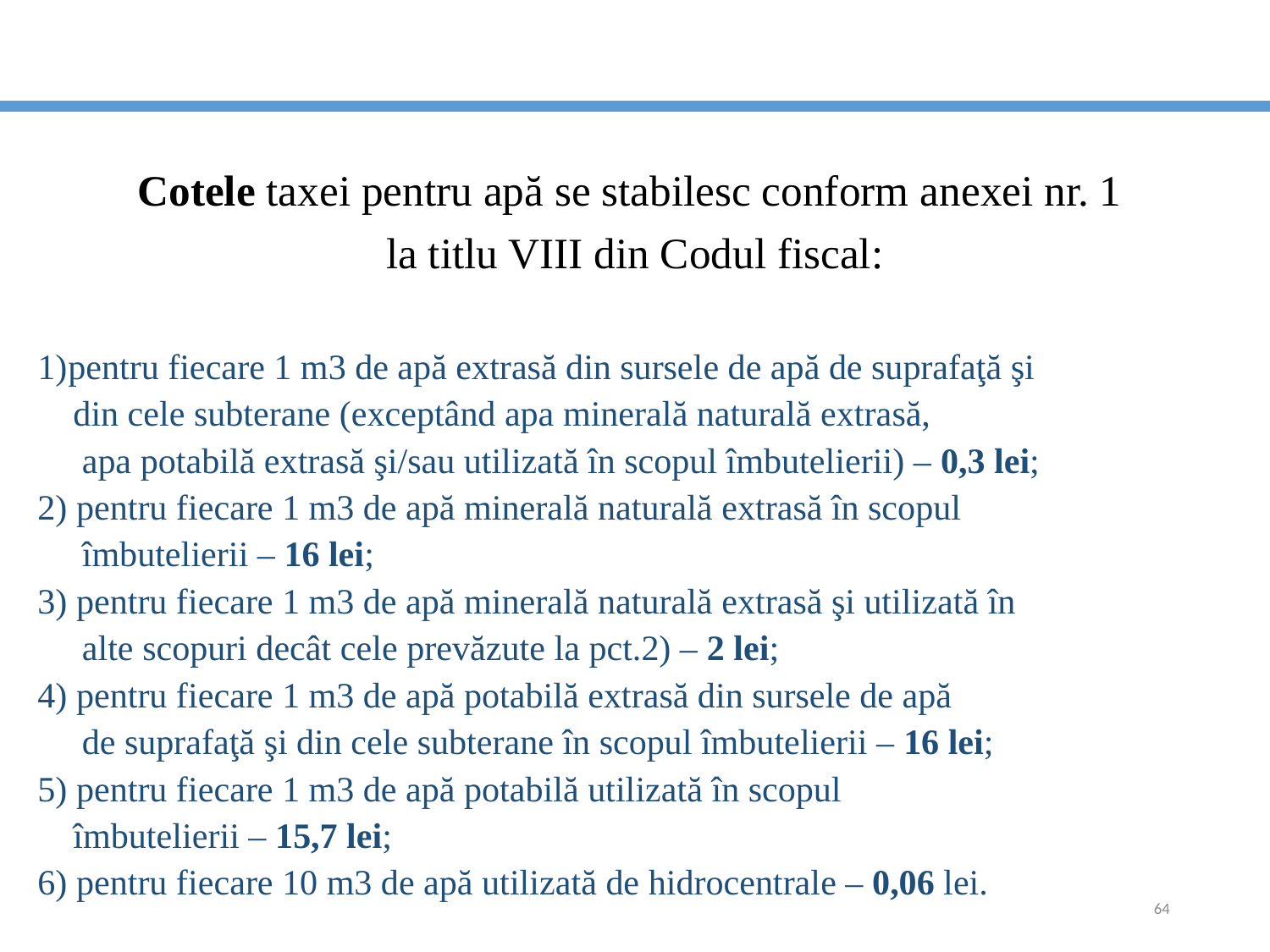

Cotele taxei pentru apă se stabilesc conform anexei nr. 1
la titlu VIII din Codul fiscal:

 pentru fiecare 1 m3 de apă extrasă din sursele de apă de suprafaţă şi
    din cele subterane (exceptând apa minerală naturală extrasă,
     apa potabilă extrasă şi/sau utilizată în scopul îmbutelierii) – 0,3 lei;
2) pentru fiecare 1 m3 de apă minerală naturală extrasă în scopul
     îmbutelierii – 16 lei;
3) pentru fiecare 1 m3 de apă minerală naturală extrasă şi utilizată în
     alte scopuri decât cele prevăzute la pct.2) – 2 lei;
4) pentru fiecare 1 m3 de apă potabilă extrasă din sursele de apă
     de suprafaţă şi din cele subterane în scopul îmbutelierii – 16 lei;
5) pentru fiecare 1 m3 de apă potabilă utilizată în scopul
    îmbutelierii – 15,7 lei;
6) pentru fiecare 10 m3 de apă utilizată de hidrocentrale – 0,06 lei.

64